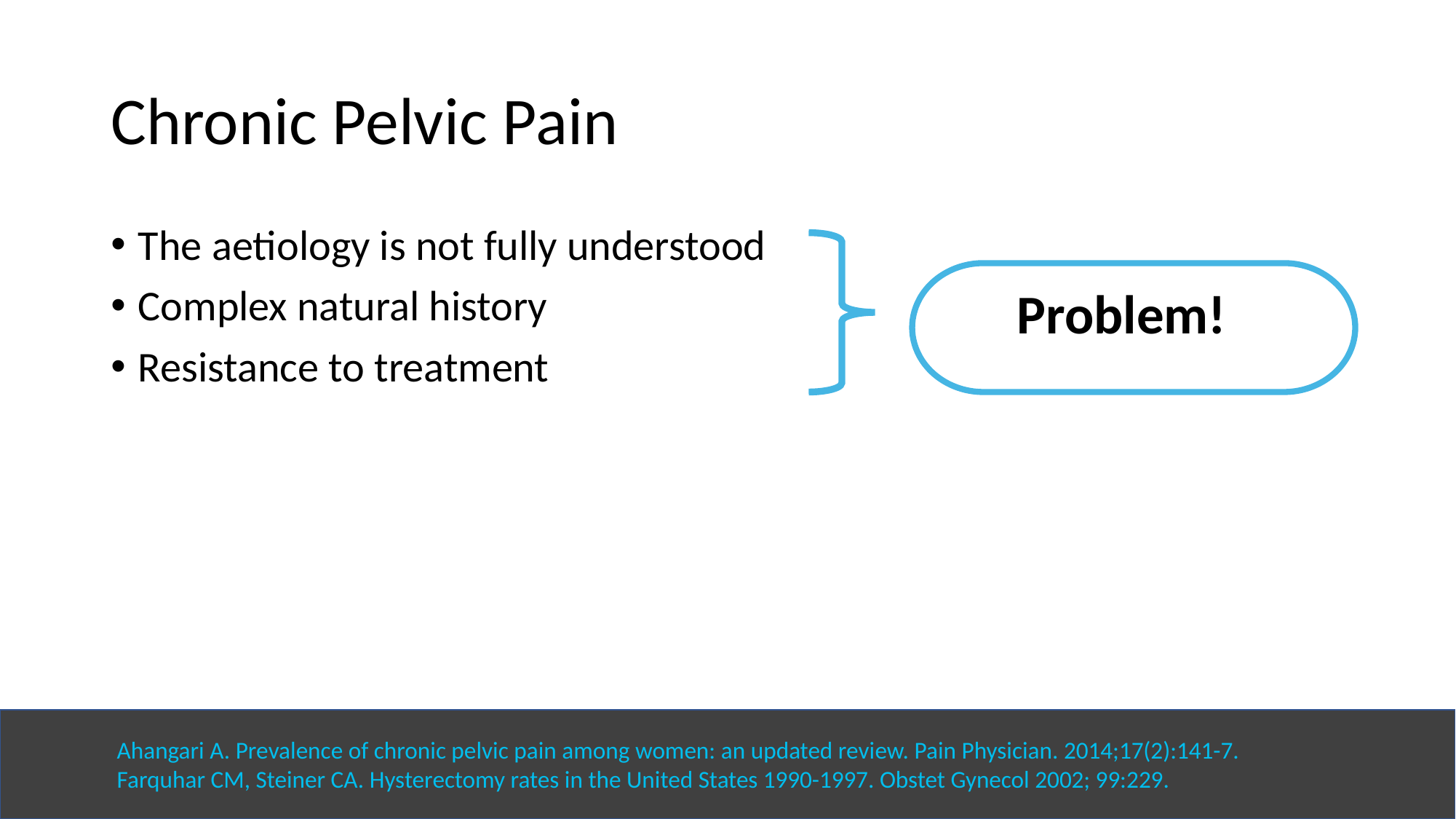

# Chronic Pelvic Pain
The aetiology is not fully understood
Complex natural history
Resistance to treatment

Problem!

Ahangari A. Prevalence of chronic pelvic pain among women: an updated review. Pain Physician. 2014;17(2):141-7.
Farquhar CM, Steiner CA. Hysterectomy rates in the United States 1990-1997. Obstet Gynecol 2002; 99:229.